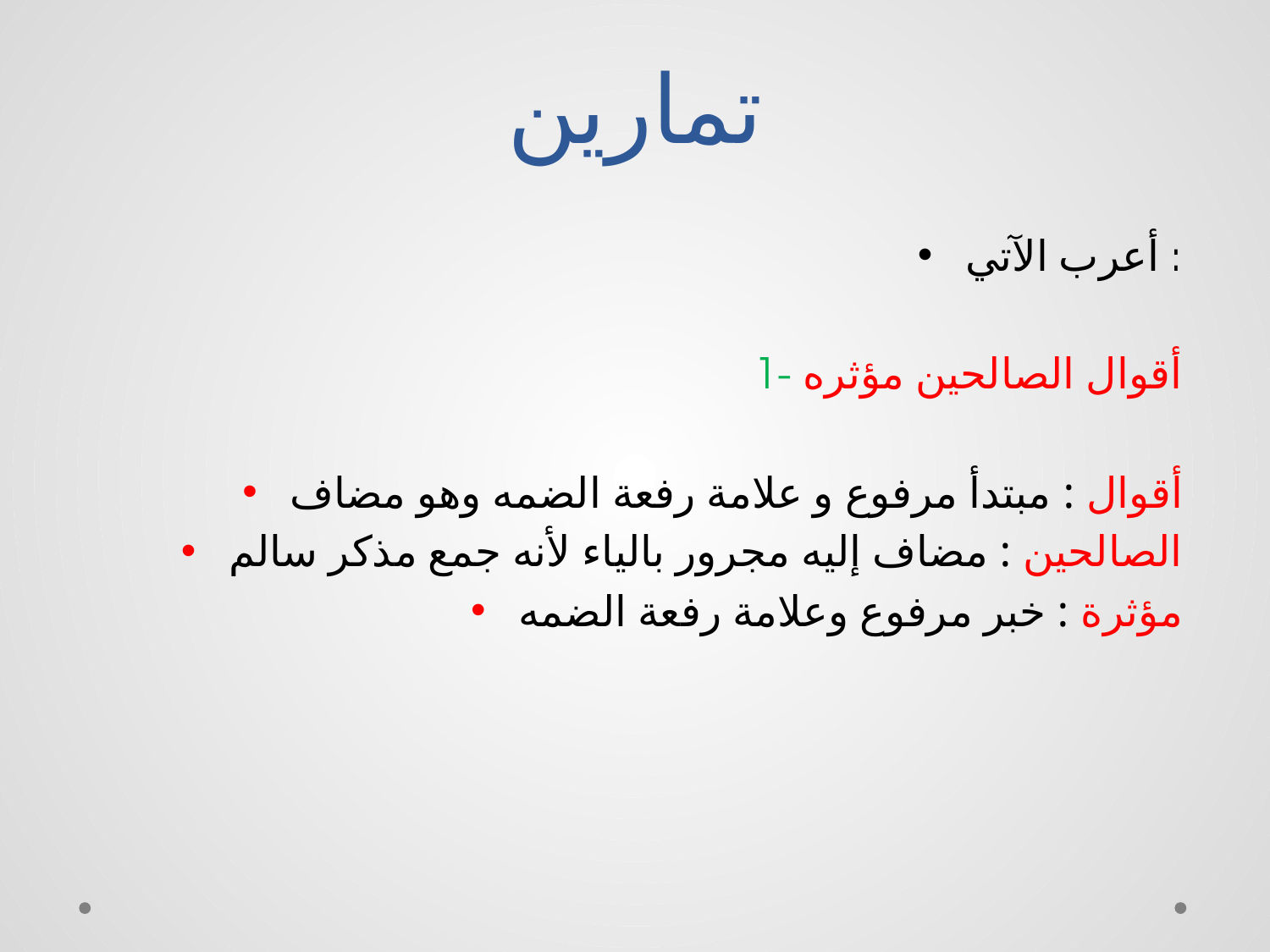

# تمارين
أعرب الآتي :

1- أقوال الصالحين مؤثره

أقوال : مبتدأ مرفوع و علامة رفعة الضمه وهو مضاف
الصالحين : مضاف إليه مجرور بالياء لأنه جمع مذكر سالم
مؤثرة : خبر مرفوع وعلامة رفعة الضمه